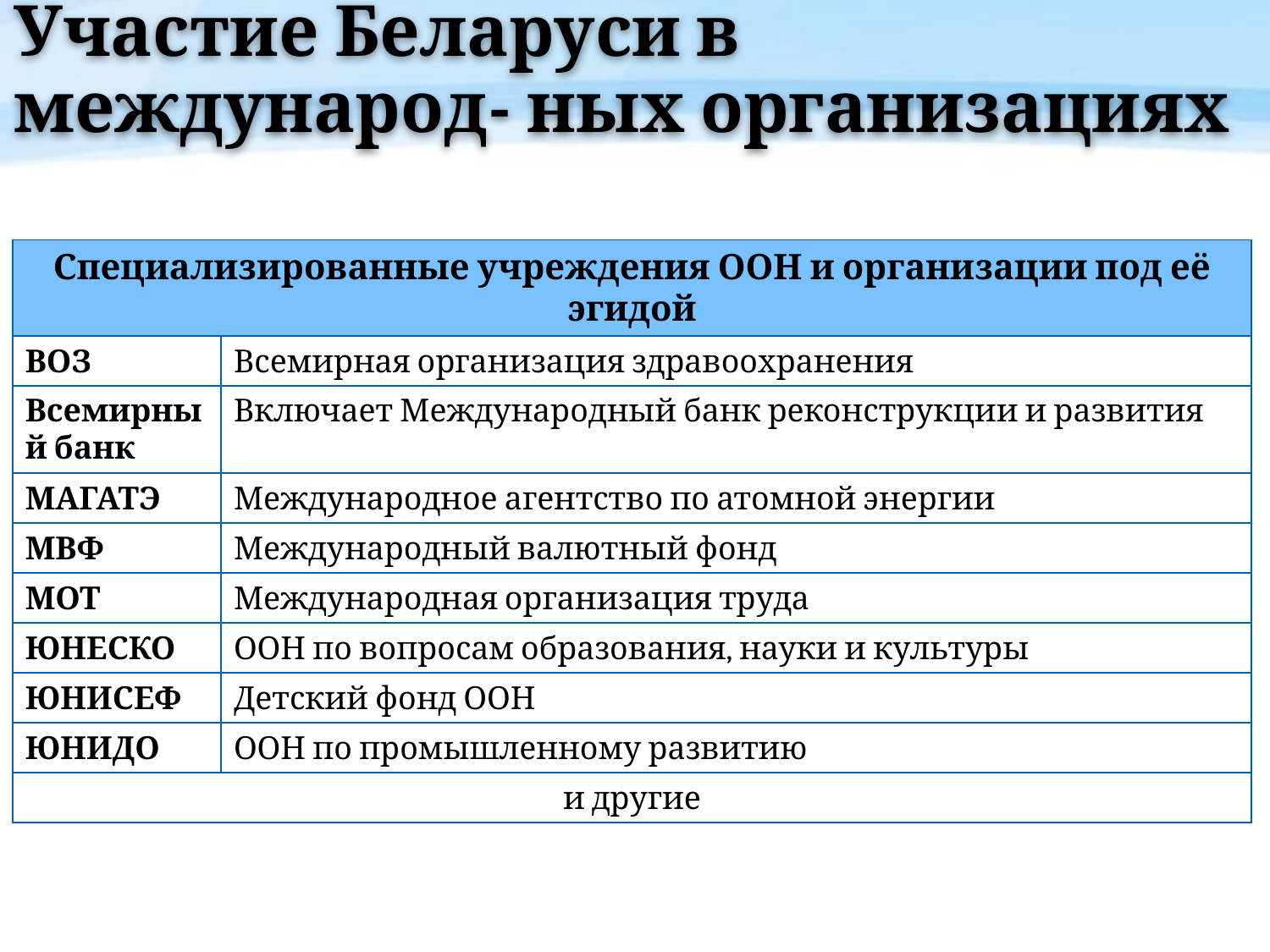

# Участие Беларуси в международ- ных организациях
| Специализированные учреждения ООН и организации под её эгидой |  |
| --- | --- |
| ВОЗ | Всемирная организация здравоохранения |
| Всемирный банк | Включает Международный банк реконструкции и развития |
| МАГАТЭ | Международное агентство по атомной энергии |
| МВФ | Международный валютный фонд |
| МОТ | Международная организация труда |
| ЮНЕСКО | ООН по вопросам образования, науки и культуры |
| ЮНИСЕФ | Детский фонд ООН |
| ЮНИДО | ООН по промышленному развитию |
| и другие |  |